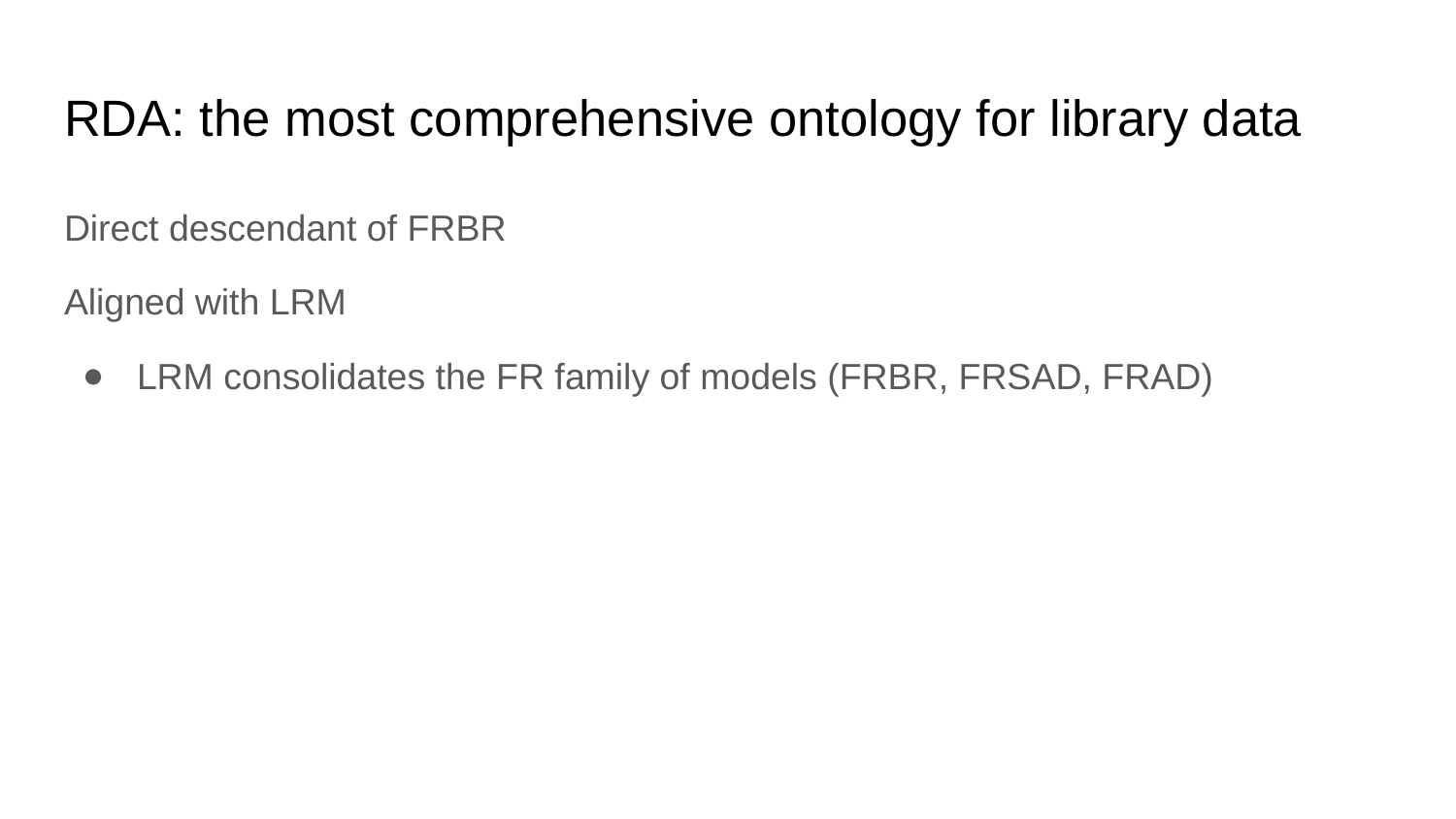

# RDA: the most comprehensive ontology for library data
Direct descendant of FRBR
Aligned with LRM
LRM consolidates the FR family of models (FRBR, FRSAD, FRAD)